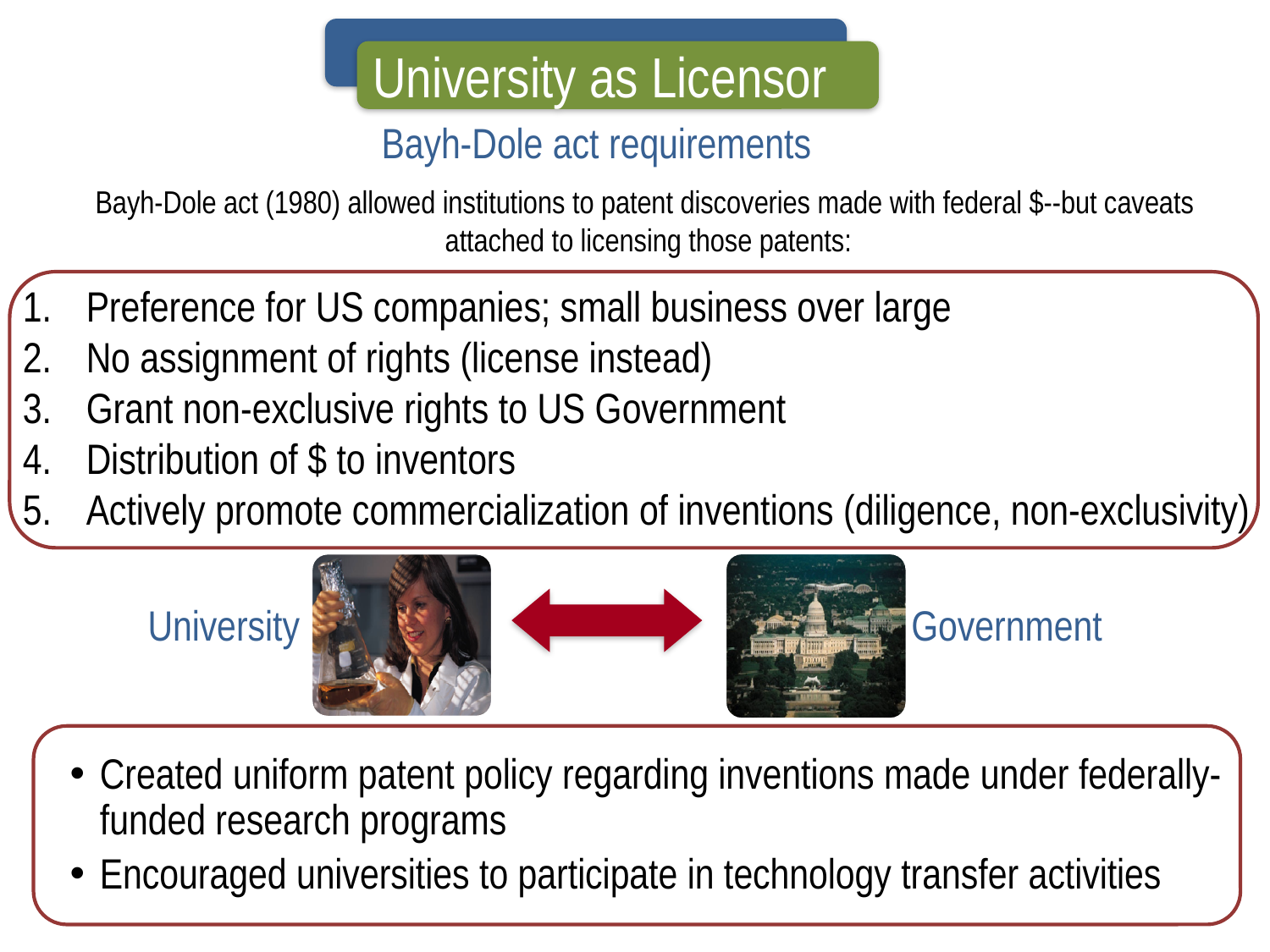

University as Licensor
Bayh-Dole act requirements
Bayh-Dole act (1980) allowed institutions to patent discoveries made with federal $--but caveats
attached to licensing those patents:

Preference for US companies; small business over large
No assignment of rights (license instead)
Grant non-exclusive rights to US Government
Distribution of $ to inventors
Actively promote commercialization of inventions (diligence, non-exclusivity)

University
Government

Created uniform patent policy regarding inventions made under federally-funded research programs
Encouraged universities to participate in technology transfer activities